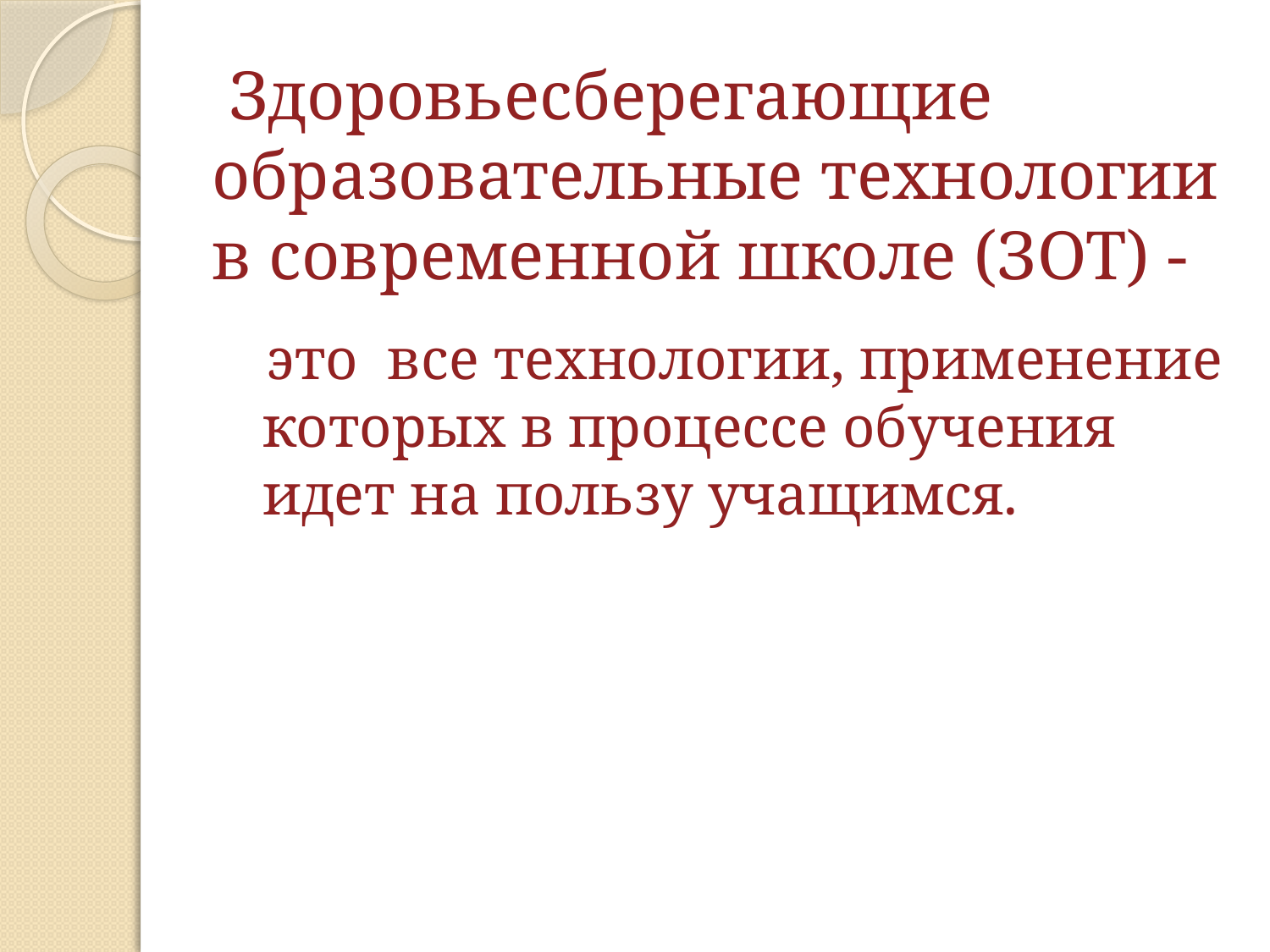

# Здоровьесберегающие образовательные технологии в современной школе (ЗОТ) -
   это  все технологии, применение которых в процессе обучения идет на пользу учащимся.